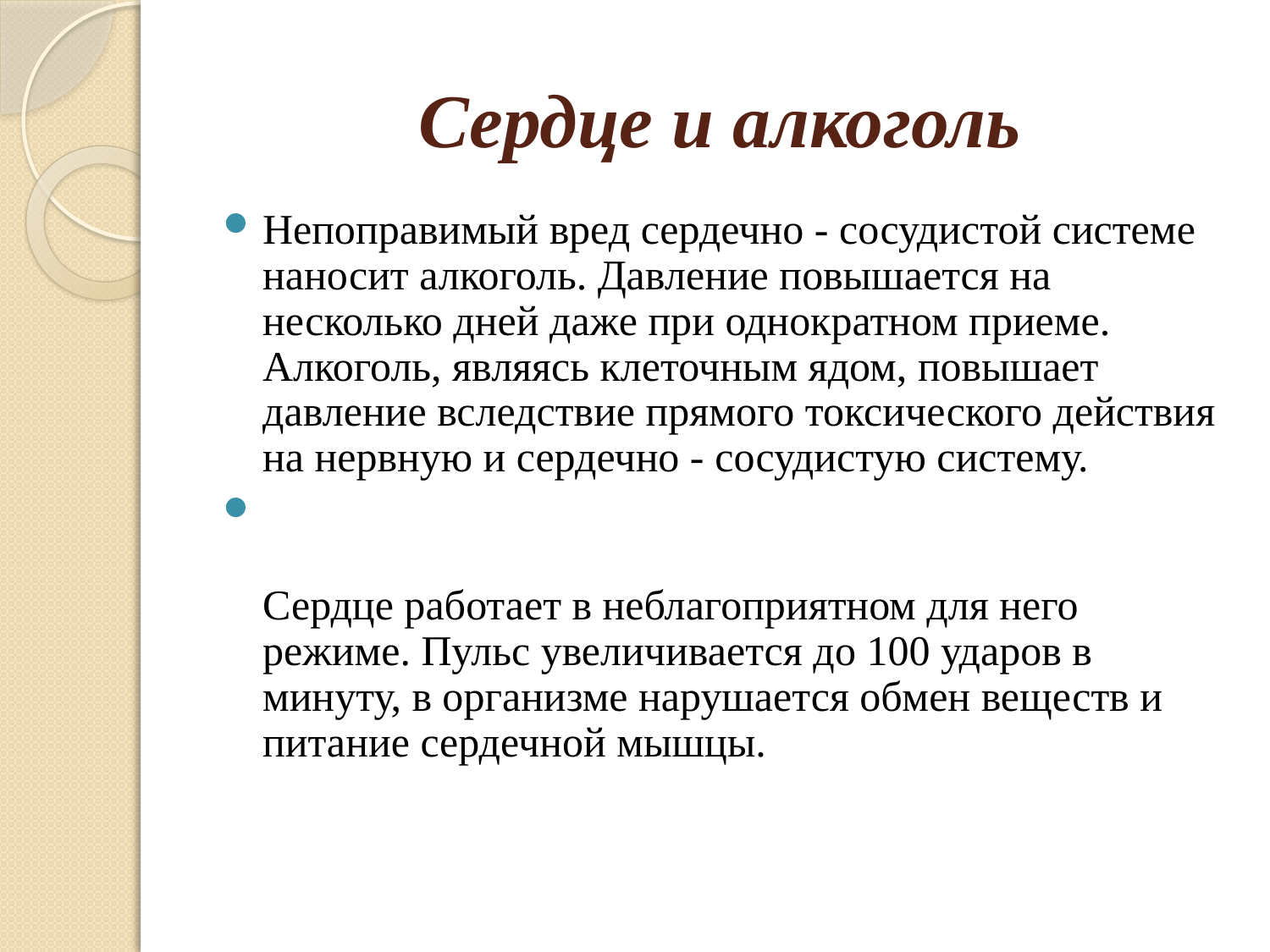

# Сердце и алкоголь
Непоправимый вред сердечно - сосудистой системе наносит алкоголь. Давление повышается на несколько дней даже при однократном приеме. Алкоголь, являясь клеточным ядом, повышает давление вследствие прямого токсического действия на нервную и сердечно - сосудистую систему.
Сердце работает в неблагоприятном для него режиме. Пульс увеличивается до 100 ударов в минуту, в организме нарушается обмен веществ и питание сердечной мышцы.